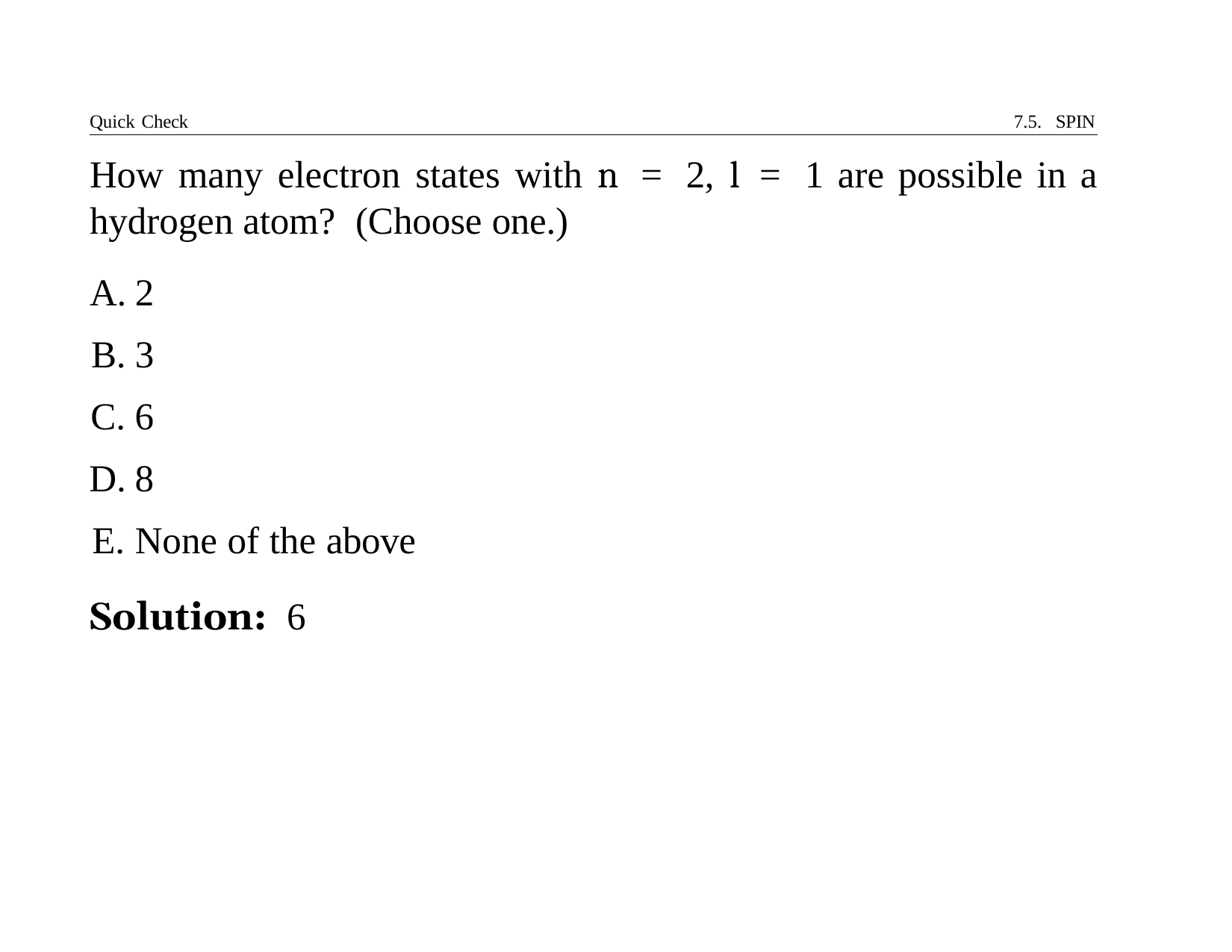

Quick Check	7.5.  SPIN

# How many electron states with n	=	2,	l	=	1 are possible in a hydrogen atom?	(Choose one.)
2
3
6
8
None of the above
Solution:	6